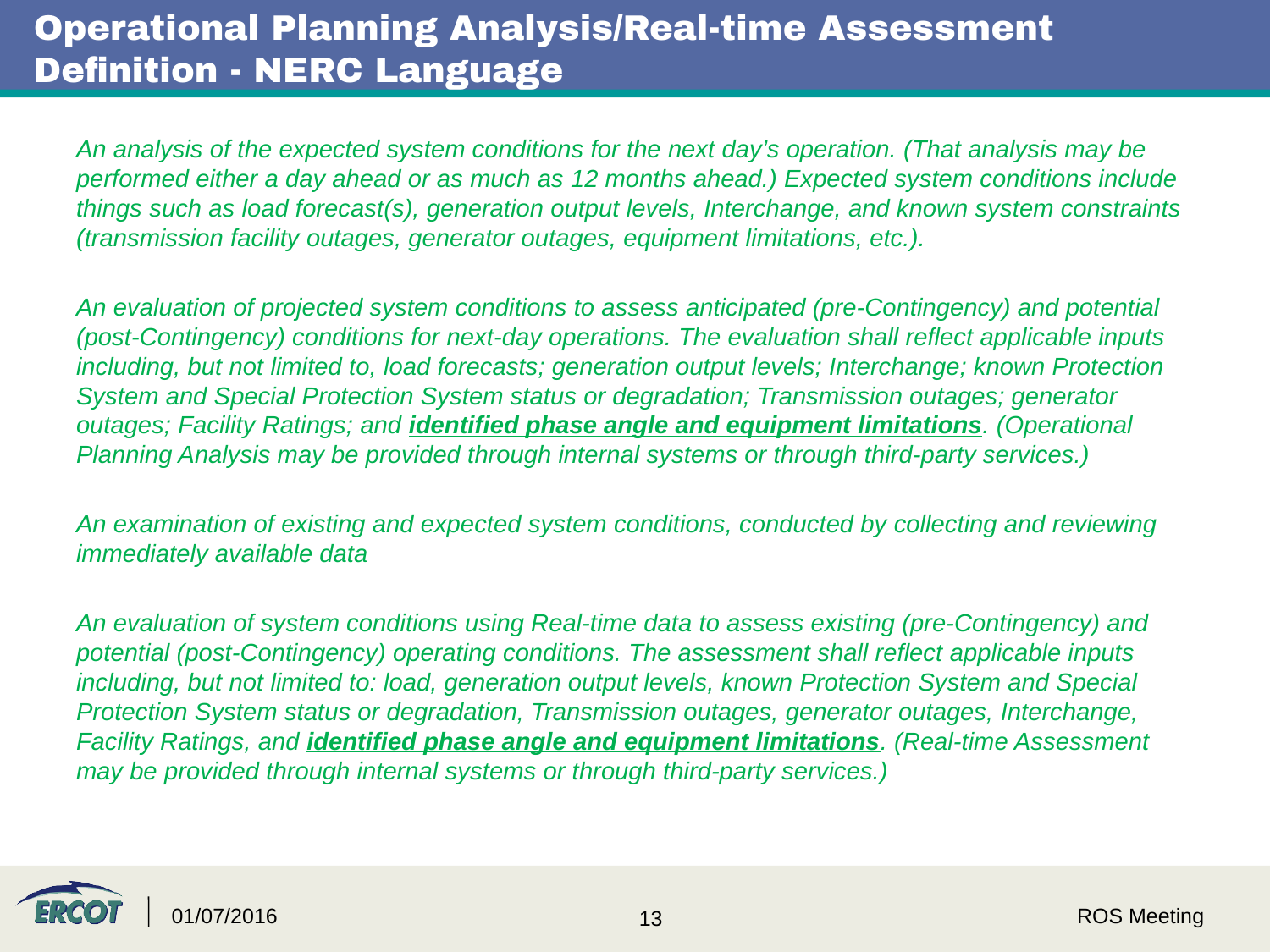

# Operational Planning Analysis/Real-time Assessment Definition - NERC Language
An analysis of the expected system conditions for the next day’s operation. (That analysis may be performed either a day ahead or as much as 12 months ahead.) Expected system conditions include things such as load forecast(s), generation output levels, Interchange, and known system constraints (transmission facility outages, generator outages, equipment limitations, etc.).

An evaluation of projected system conditions to assess anticipated (pre-Contingency) and potential (post-Contingency) conditions for next-day operations. The evaluation shall reflect applicable inputs including, but not limited to, load forecasts; generation output levels; Interchange; known Protection System and Special Protection System status or degradation; Transmission outages; generator outages; Facility Ratings; and identified phase angle and equipment limitations. (Operational Planning Analysis may be provided through internal systems or through third-party services.)

An examination of existing and expected system conditions, conducted by collecting and reviewing immediately available data

An evaluation of system conditions using Real-time data to assess existing (pre-Contingency) and potential (post-Contingency) operating conditions. The assessment shall reflect applicable inputs including, but not limited to: load, generation output levels, known Protection System and Special Protection System status or degradation, Transmission outages, generator outages, Interchange, Facility Ratings, and identified phase angle and equipment limitations. (Real-time Assessment may be provided through internal systems or through third-party services.)

01/07/2016
ROS Meeting